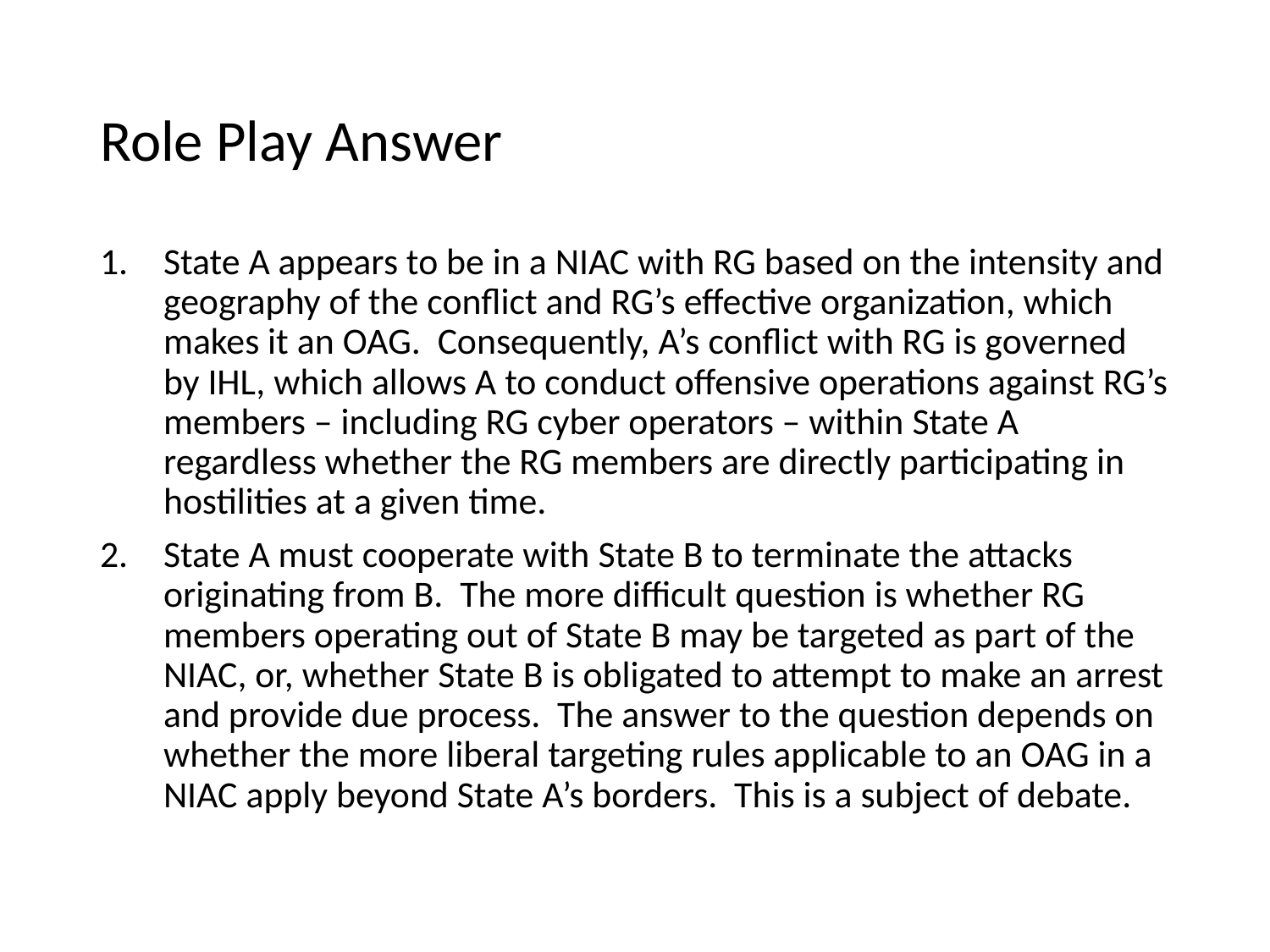

# Role Play Answer
State A appears to be in a NIAC with RG based on the intensity and geography of the conflict and RG’s effective organization, which makes it an OAG.  Consequently, A’s conflict with RG is governed by IHL, which allows A to conduct offensive operations against RG’s members – including RG cyber operators – within State A regardless whether the RG members are directly participating in hostilities at a given time.
State A must cooperate with State B to terminate the attacks originating from B.  The more difficult question is whether RG members operating out of State B may be targeted as part of the NIAC, or, whether State B is obligated to attempt to make an arrest and provide due process.  The answer to the question depends on whether the more liberal targeting rules applicable to an OAG in a NIAC apply beyond State A’s borders.  This is a subject of debate.